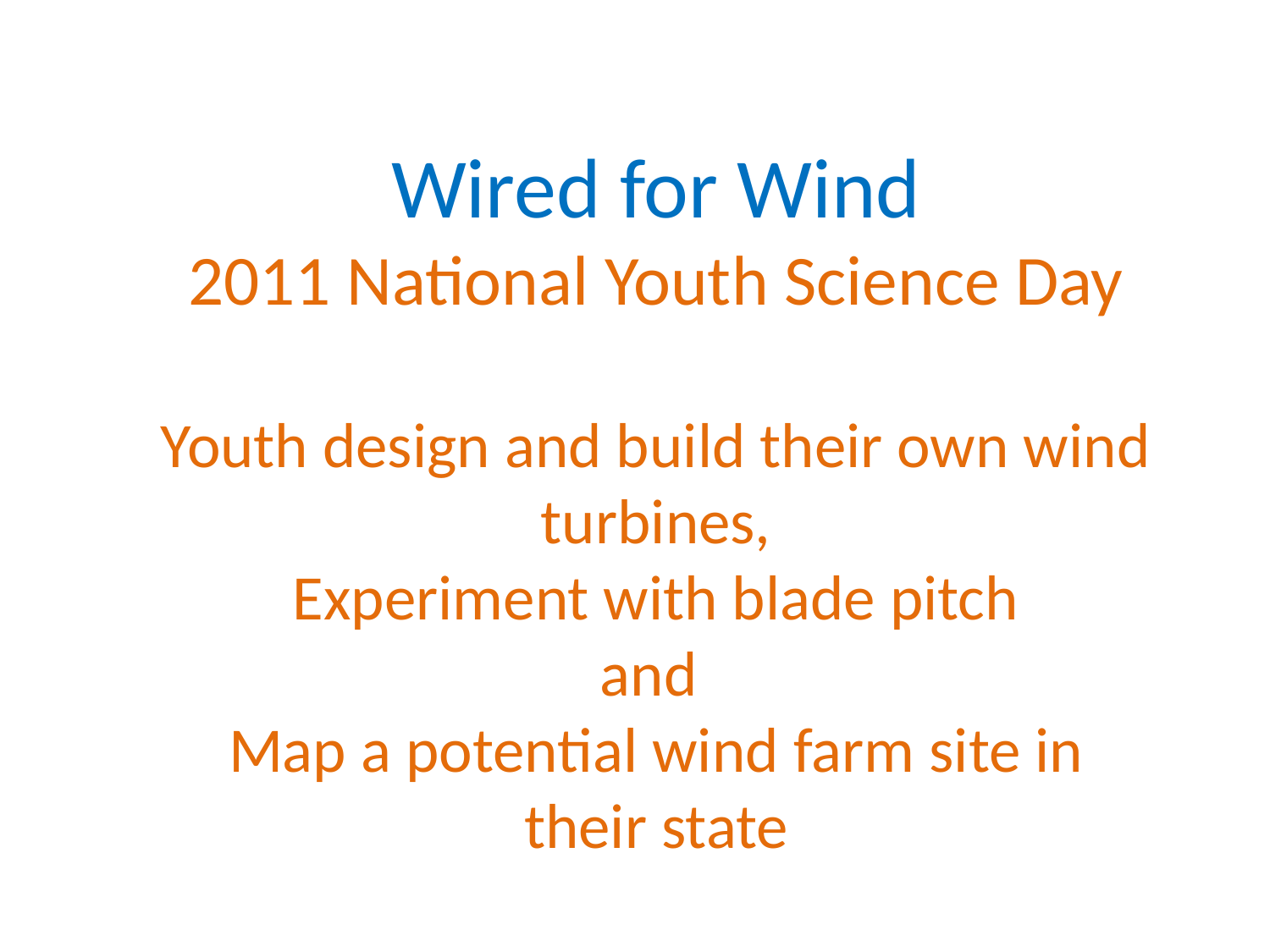

Wired for Wind
2011 National Youth Science Day

Youth design and build their own wind turbines,
Experiment with blade pitch
and
Map a potential wind farm site in their state